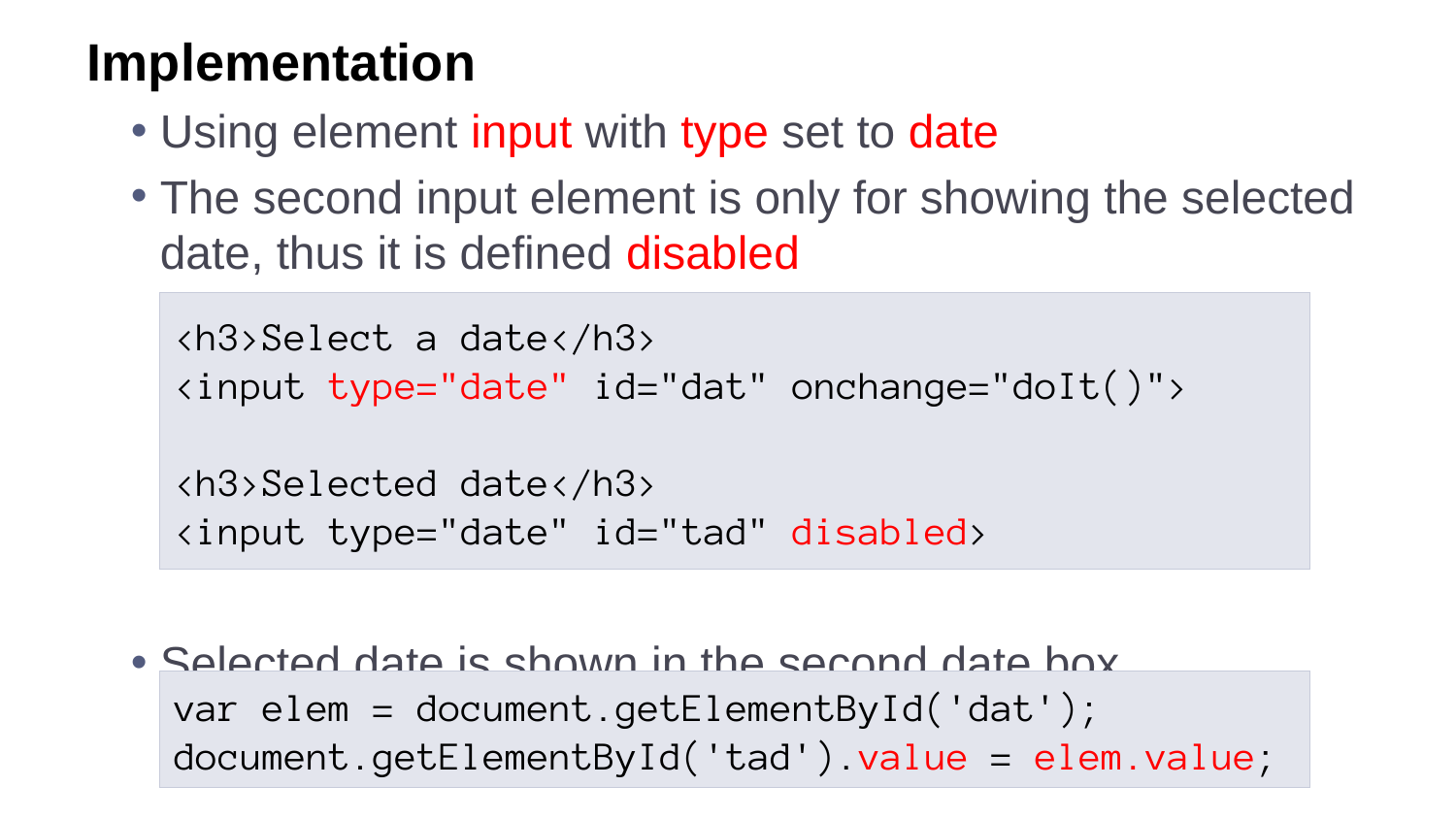

Implementation
Using element input with type set to date
The second input element is only for showing the selected date, thus it is defined disabled

Selected date is shown in the second date box
<h3>Select a date</h3>
<input type="date" id="dat" onchange="doIt()">

<h3>Selected date</h3>
<input type="date" id="tad" disabled>
var elem = document.getElementById('dat');
document.getElementById('tad').value = elem.value;